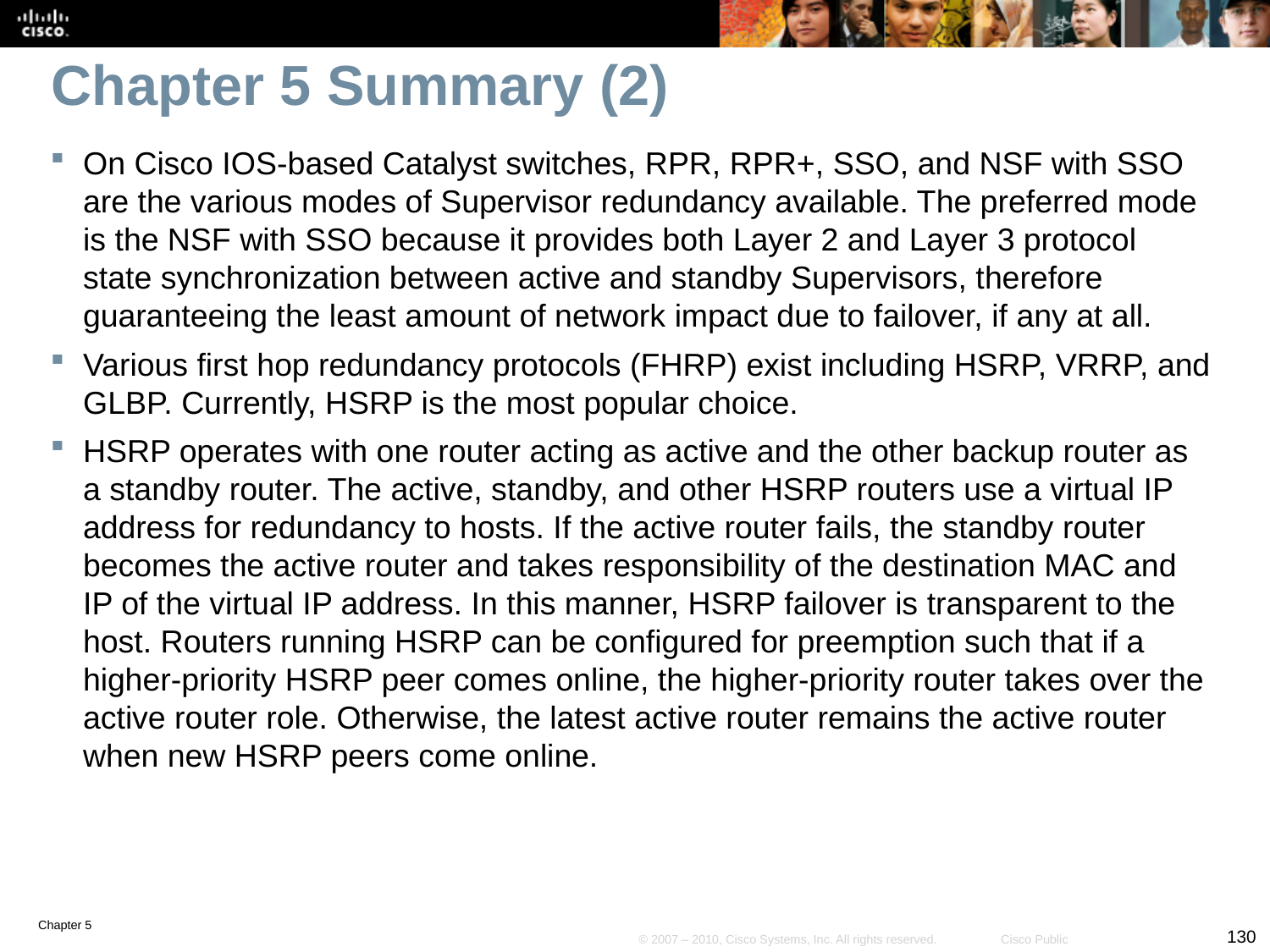

# Chapter 5 Summary (2)
On Cisco IOS-based Catalyst switches, RPR, RPR+, SSO, and NSF with SSO are the various modes of Supervisor redundancy available. The preferred mode is the NSF with SSO because it provides both Layer 2 and Layer 3 protocol state synchronization between active and standby Supervisors, therefore guaranteeing the least amount of network impact due to failover, if any at all.
Various first hop redundancy protocols (FHRP) exist including HSRP, VRRP, and GLBP. Currently, HSRP is the most popular choice.
HSRP operates with one router acting as active and the other backup router as a standby router. The active, standby, and other HSRP routers use a virtual IP address for redundancy to hosts. If the active router fails, the standby router becomes the active router and takes responsibility of the destination MAC and IP of the virtual IP address. In this manner, HSRP failover is transparent to the host. Routers running HSRP can be configured for preemption such that if a higher-priority HSRP peer comes online, the higher-priority router takes over the active router role. Otherwise, the latest active router remains the active router when new HSRP peers come online.